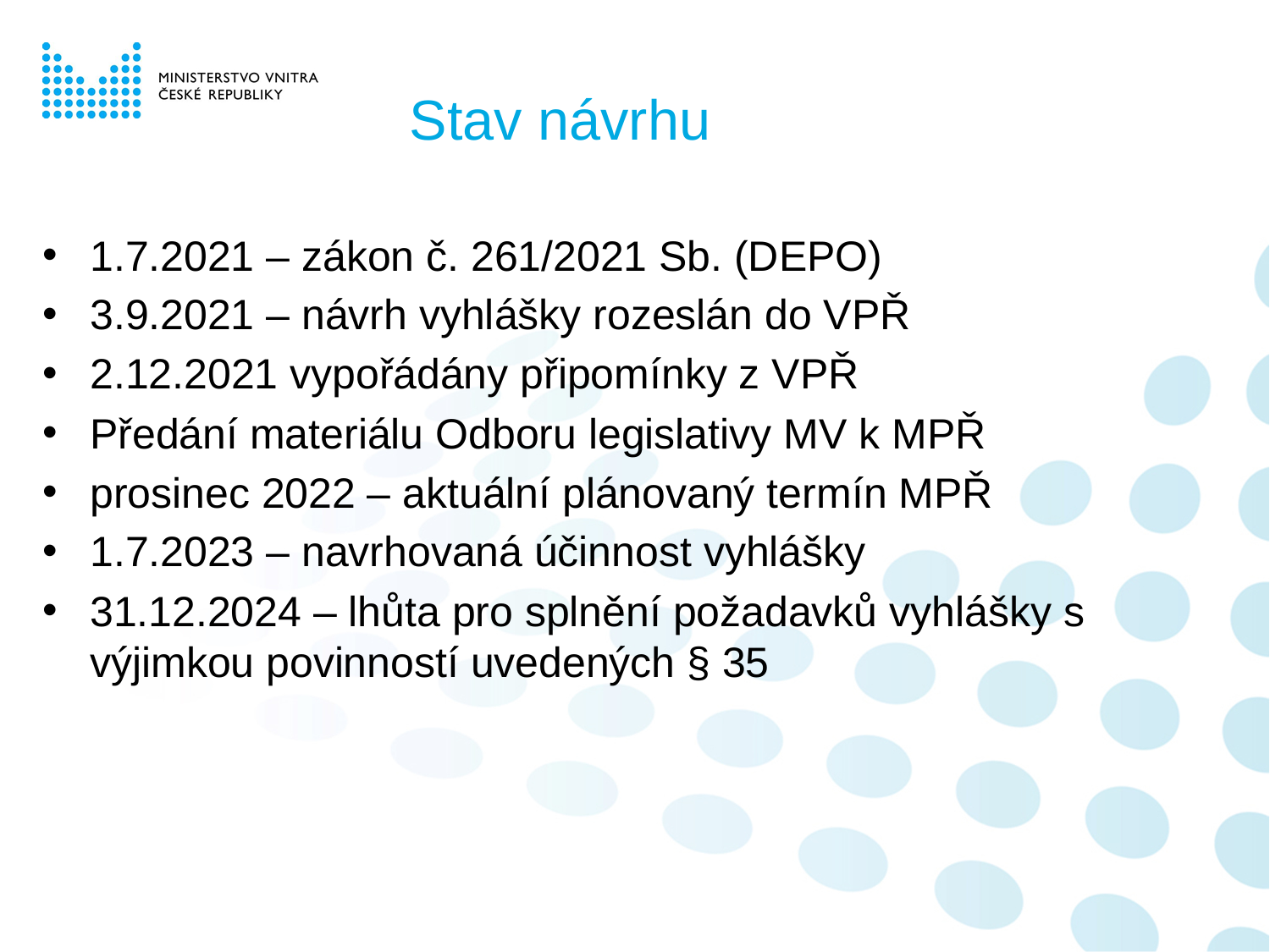

# Stav návrhu
1.7.2021 – zákon č. 261/2021 Sb. (DEPO)
3.9.2021 – návrh vyhlášky rozeslán do VPŘ
2.12.2021 vypořádány připomínky z VPŘ
Předání materiálu Odboru legislativy MV k MPŘ
prosinec 2022 – aktuální plánovaný termín MPŘ
1.7.2023 – navrhovaná účinnost vyhlášky
31.12.2024 – lhůta pro splnění požadavků vyhlášky s výjimkou povinností uvedených § 35